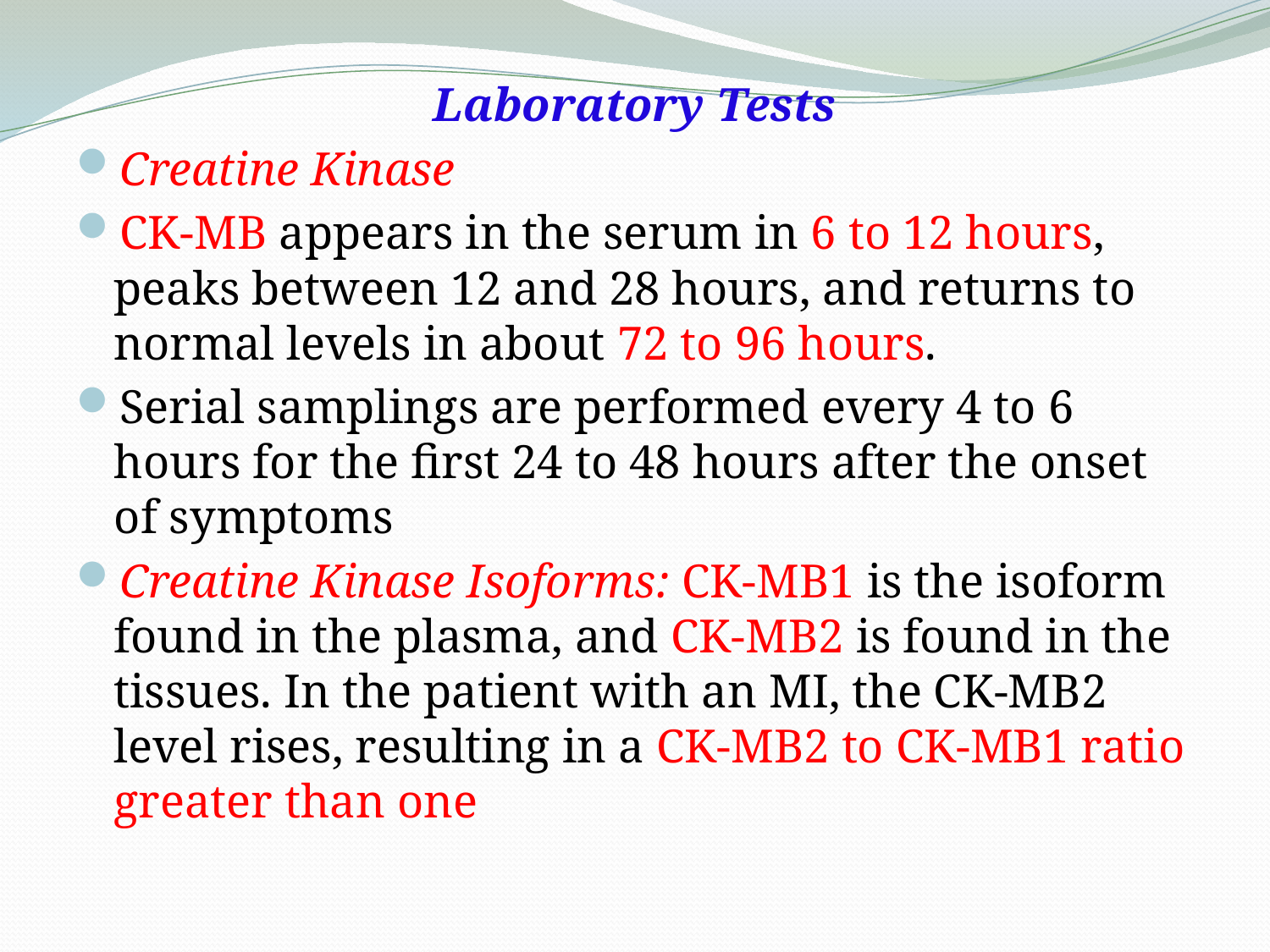

Laboratory Tests
Creatine Kinase
CK-MB appears in the serum in 6 to 12 hours, peaks between 12 and 28 hours, and returns to normal levels in about 72 to 96 hours.
Serial samplings are performed every 4 to 6 hours for the first 24 to 48 hours after the onset of symptoms
Creatine Kinase Isoforms: CK-MB1 is the isoform found in the plasma, and CK-MB2 is found in the tissues. In the patient with an MI, the CK-MB2 level rises, resulting in a CK-MB2 to CK-MB1 ratio greater than one